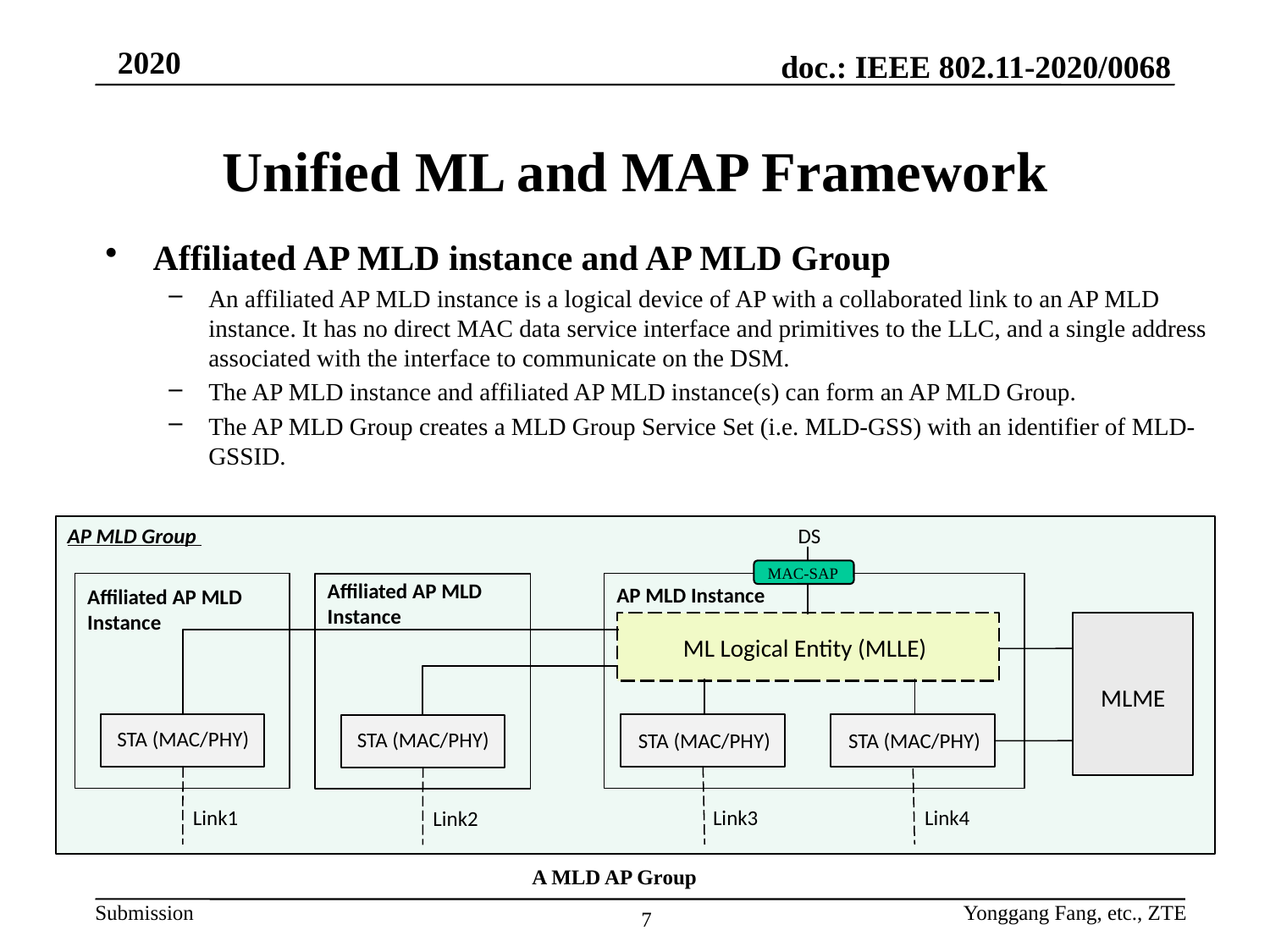

# Unified ML and MAP Framework
Affiliated AP MLD instance and AP MLD Group
An affiliated AP MLD instance is a logical device of AP with a collaborated link to an AP MLD  instance. It has no direct MAC data service interface and primitives to the LLC, and a single address associated with the interface to communicate on the DSM.
The AP MLD instance and affiliated AP MLD instance(s) can form an AP MLD Group.
The AP MLD Group creates a MLD Group Service Set (i.e. MLD-GSS) with an identifier of MLD-GSSID.

AP MLD Group

DS
MAC-SAP

Affiliated AP MLD Instance

STA (MAC/PHY)
Link2

STA (MAC/PHY)
Link1

AP MLD Instance
Affiliated AP MLD Instance

ML Logical Entity (MLLE)

MLME

STA (MAC/PHY)

STA (MAC/PHY)
Link3
Link4
A MLD AP Group
Yonggang Fang, etc., ZTE
7